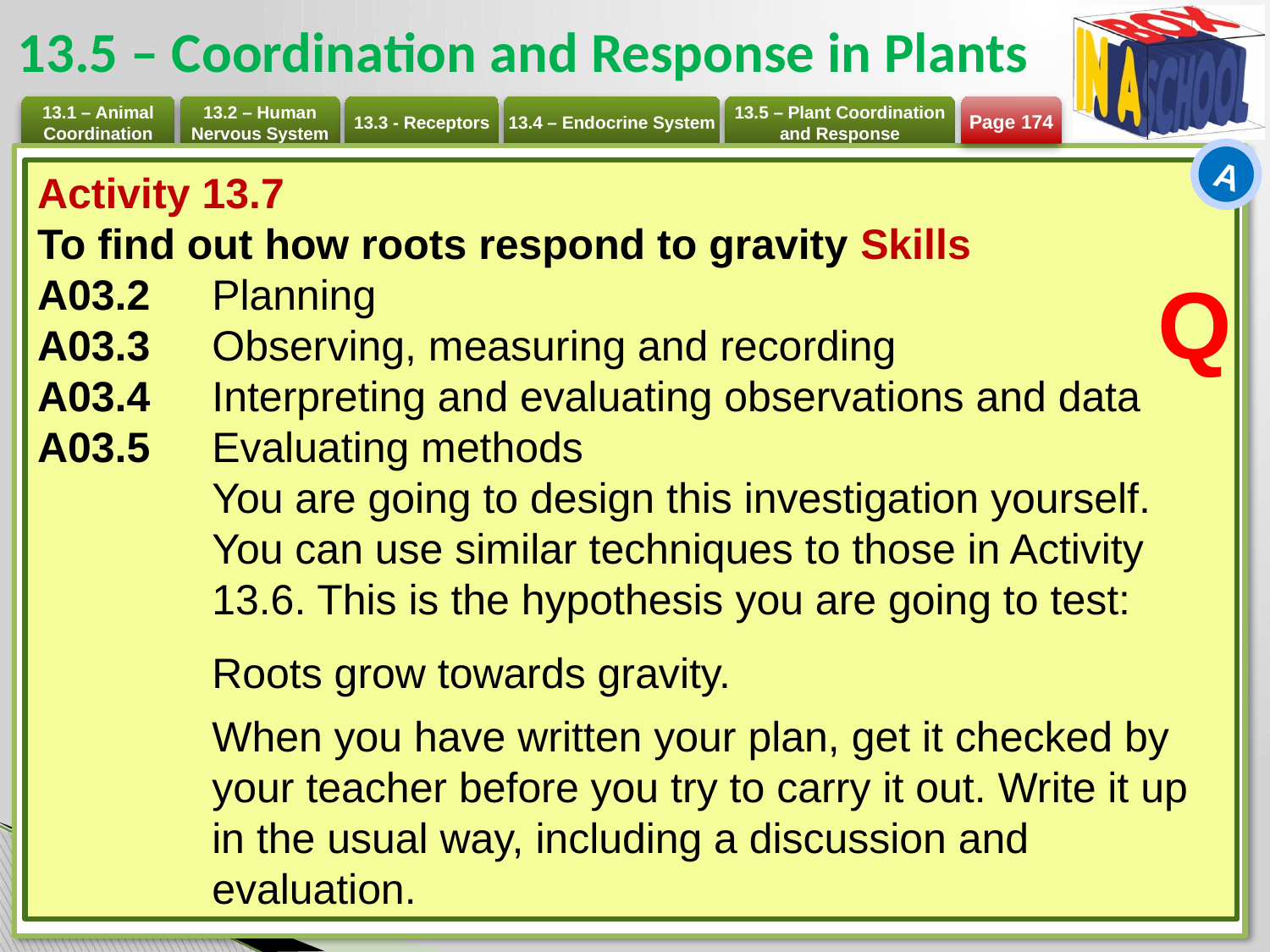

# 13.5 – Coordination and Response in Plants
Page 174
A
Activity 13.7
To find out how roots respond to gravity Skills
A03.2 	Planning
A03.3 	Observing, measuring and recording
A03.4 	Interpreting and evaluating observations and data
A03.5 	Evaluating methods
	You are going to design this investigation yourself. You can use similar techniques to those in Activity 13.6. This is the hypothesis you are going to test:
	Roots grow towards gravity.

	When you have written your plan, get it checked by your teacher before you try to carry it out. Write it up in the usual way, including a discussion and evaluation.
Q